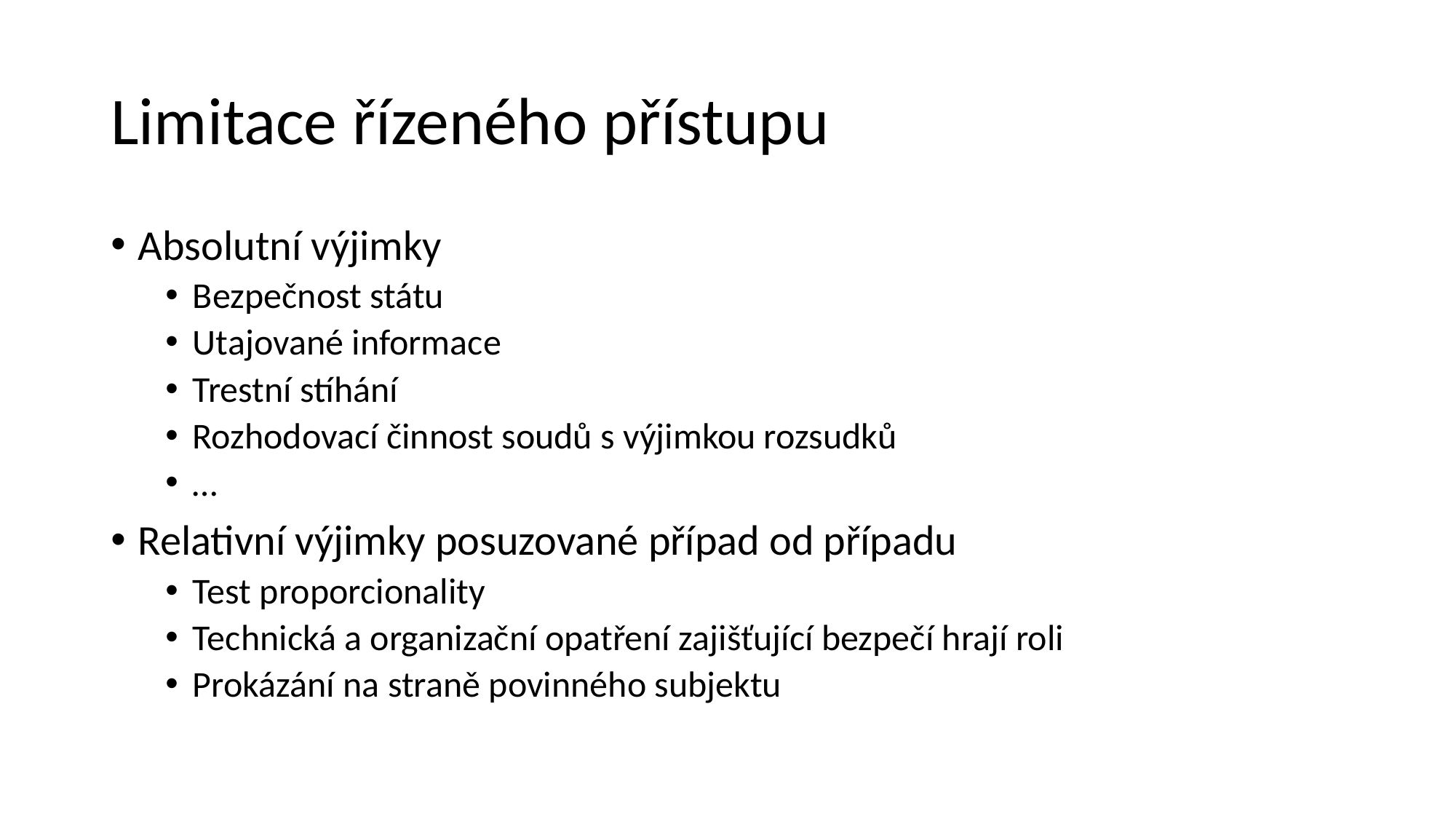

# Limitace řízeného přístupu
Absolutní výjimky
Bezpečnost státu
Utajované informace
Trestní stíhání
Rozhodovací činnost soudů s výjimkou rozsudků
…
Relativní výjimky posuzované případ od případu
Test proporcionality
Technická a organizační opatření zajišťující bezpečí hrají roli
Prokázání na straně povinného subjektu